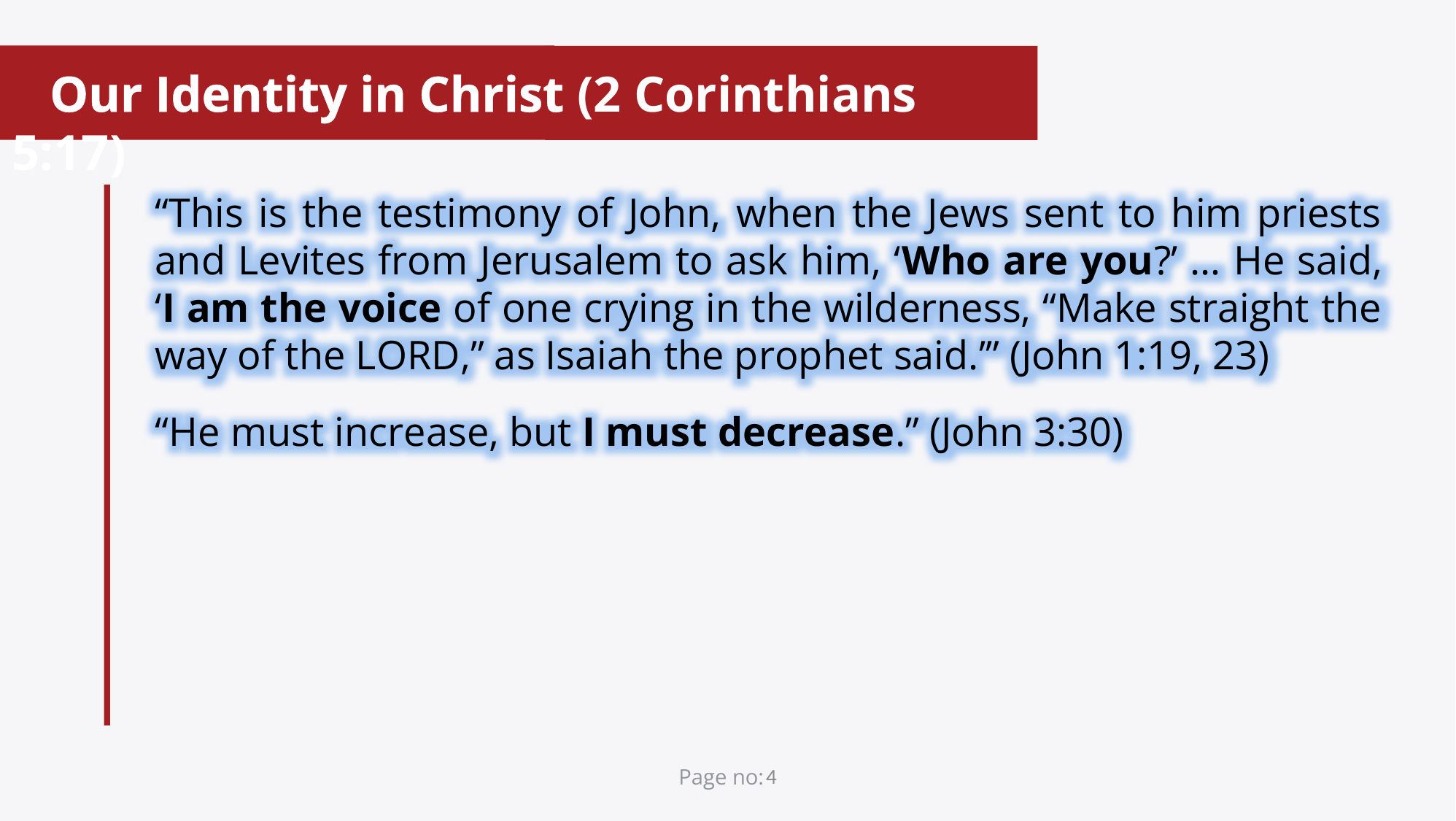

Our Identity in Christ (2 Corinthians 5:17)
“This is the testimony of John, when the Jews sent to him priests and Levites from Jerusalem to ask him, ‘Who are you?’ … He said, ‘I am the voice of one crying in the wilderness, “Make straight the way of the LORD,” as Isaiah the prophet said.’” (John 1:19, 23)
“He must increase, but I must decrease.” (John 3:30)